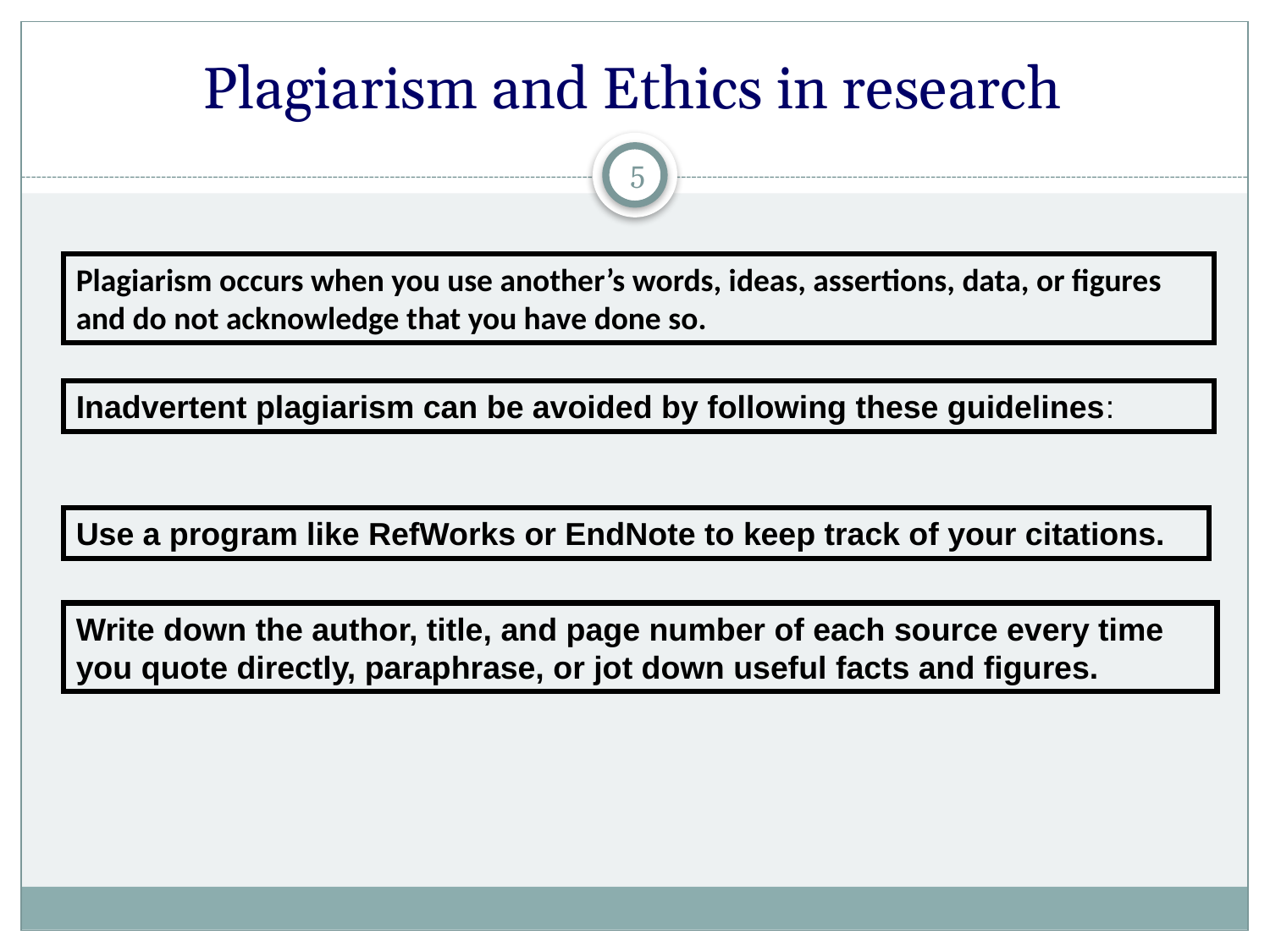

# Plagiarism and Ethics in research
5
Plagiarism occurs when you use another’s words, ideas, assertions, data, or figures and do not acknowledge that you have done so.
Inadvertent plagiarism can be avoided by following these guidelines:
Use a program like RefWorks or EndNote to keep track of your citations.
Write down the author, title, and page number of each source every time you quote directly, paraphrase, or jot down useful facts and figures.